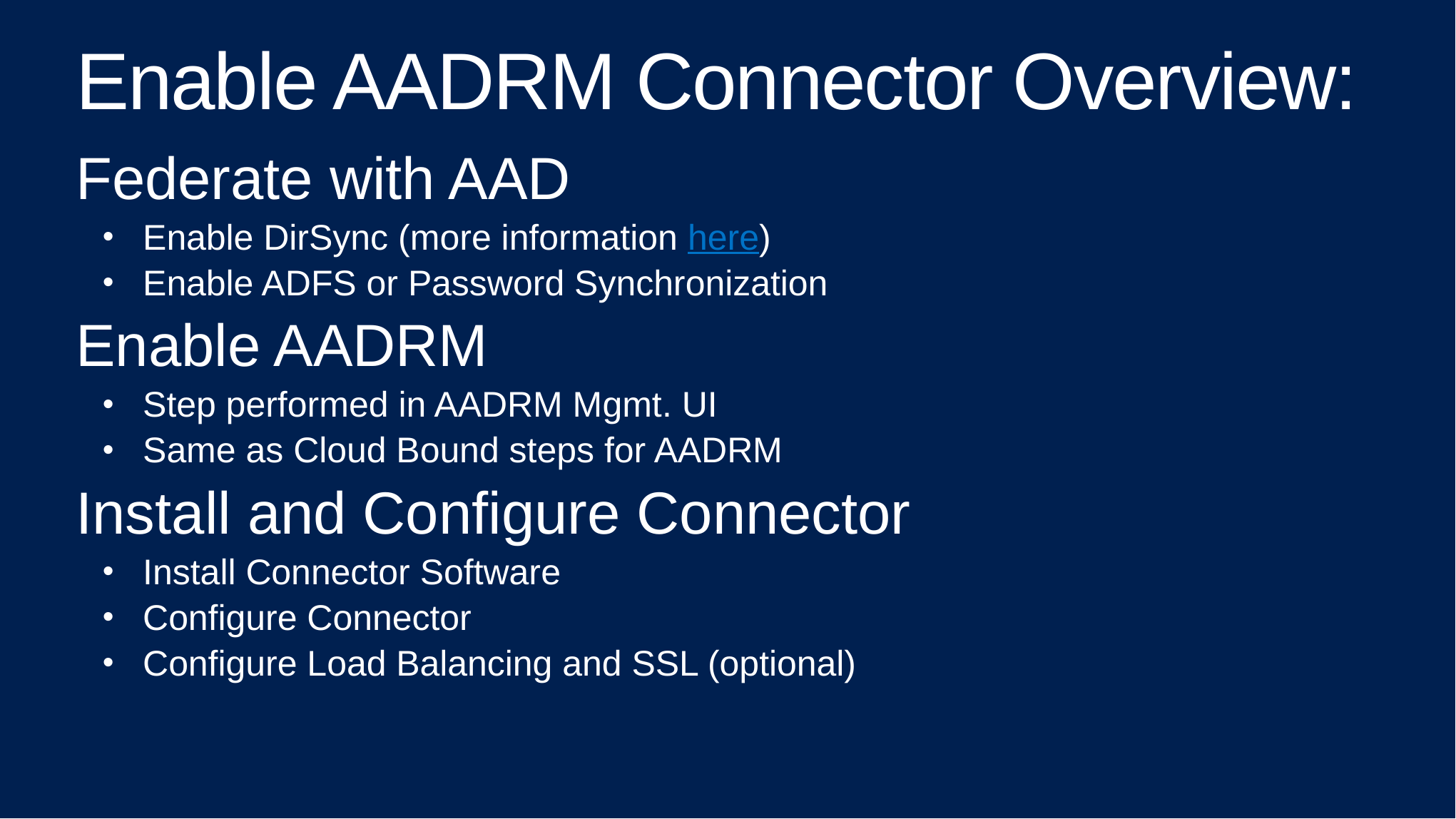

# Enable AADRM Connector Overview:
Federate with AAD
Enable DirSync (more information here)
Enable ADFS or Password Synchronization
Enable AADRM
Step performed in AADRM Mgmt. UI
Same as Cloud Bound steps for AADRM
Install and Configure Connector
Install Connector Software
Configure Connector
Configure Load Balancing and SSL (optional)